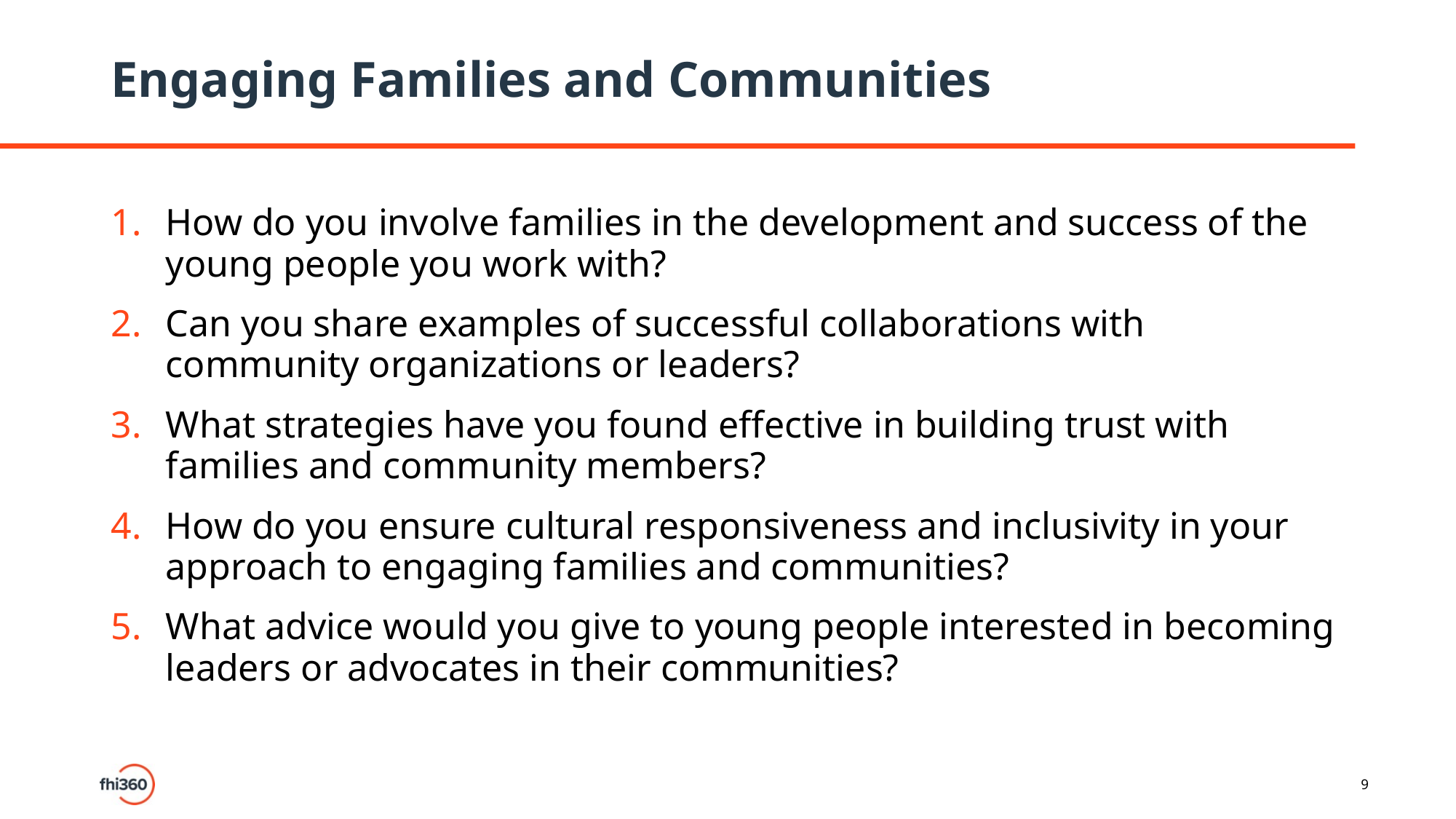

# Engaging Families and Communities
How do you involve families in the development and success of the young people you work with?
Can you share examples of successful collaborations with community organizations or leaders?
What strategies have you found effective in building trust with families and community members?
How do you ensure cultural responsiveness and inclusivity in your approach to engaging families and communities?
What advice would you give to young people interested in becoming leaders or advocates in their communities?